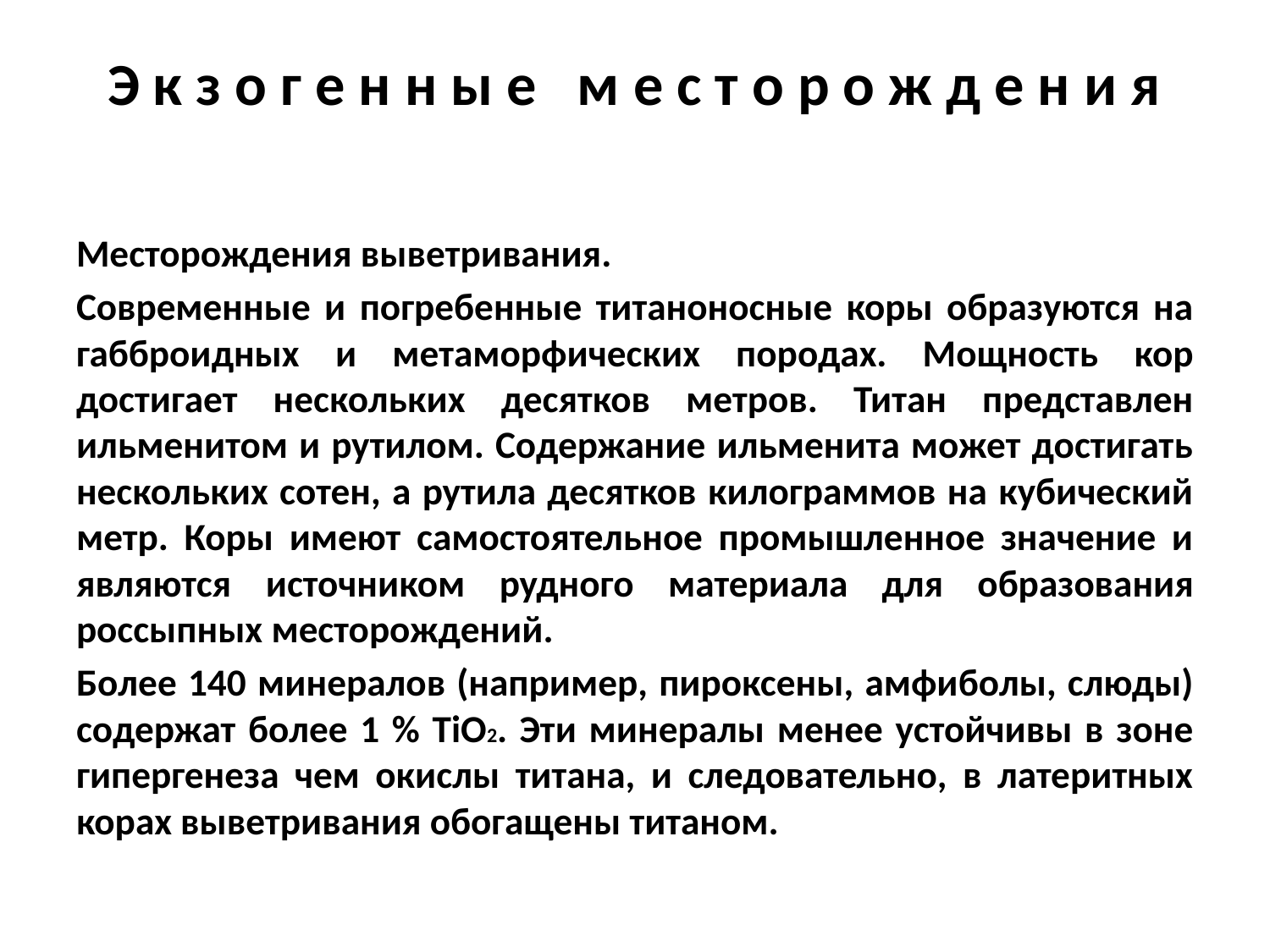

# Э к з о г е н н ы е   м е с т о р о ж д е н и я
Месторождения выветривания.
Современные и погребенные титаноносные коры образуются на габброидных и метаморфических породах. Мощность кор достигает нескольких десятков метров. Титан представлен ильменитом и рутилом. Содержание ильменита может достигать нескольких сотен, а рутила десятков килограммов на кубический метр. Коры имеют самостоятельное промышленное значение и являются источником рудного материала для образования россыпных месторождений.
Более 140 минералов (например, пироксены, амфиболы, слюды) содержат более 1 % TiO2. Эти минералы менее устойчивы в зоне гипергенеза чем окислы титана, и следовательно, в латеритных корах выветривания обогащены титаном.